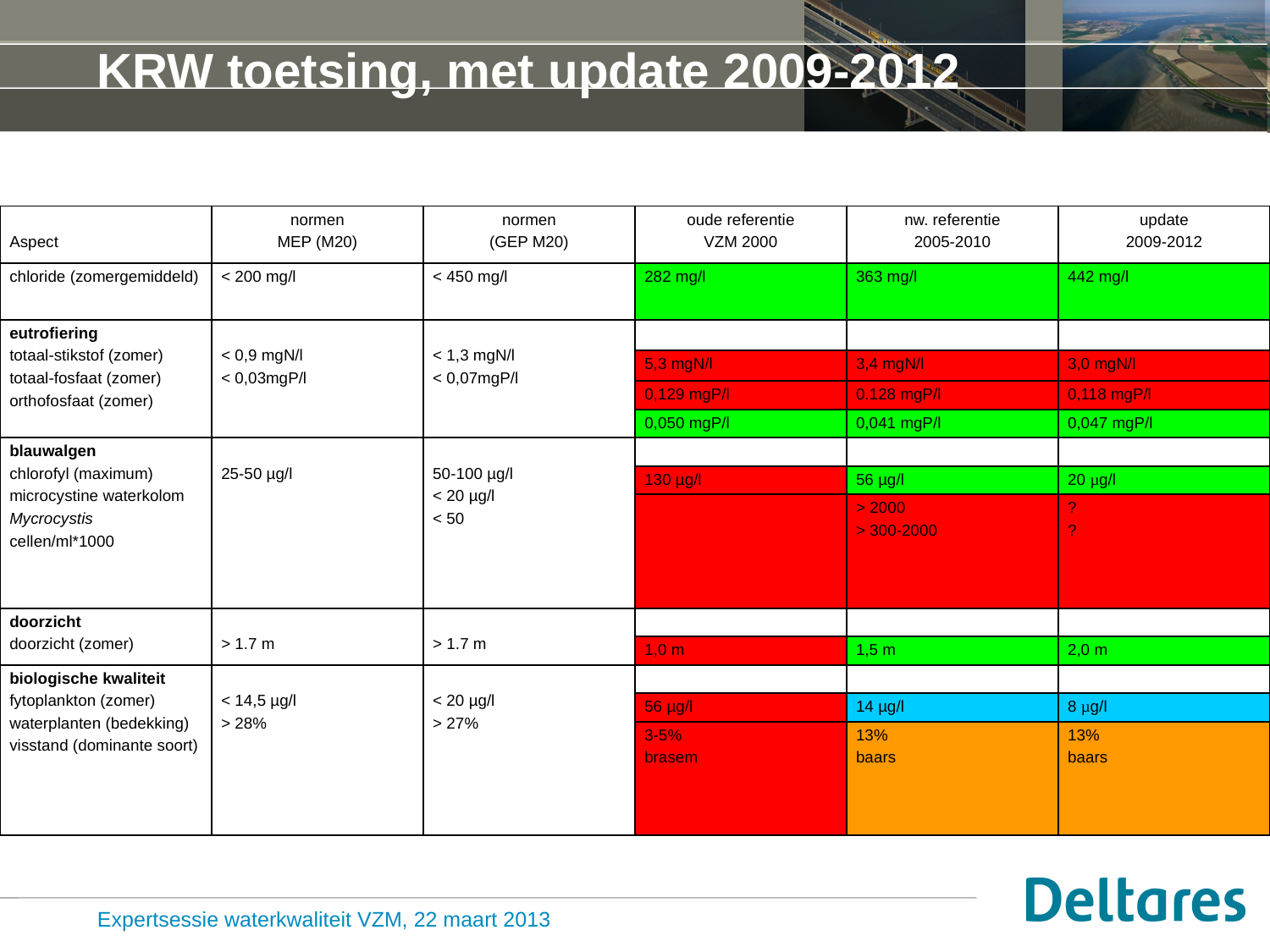

# KRW toetsing, met update 2009-2012
| Aspect | normen MEP (M20) | normen (GEP M20) | oude referentie VZM 2000 | nw. referentie 2005-2010 | update 2009-2012 |
| --- | --- | --- | --- | --- | --- |
| chloride (zomergemiddeld) | < 200 mg/l | < 450 mg/l | 282 mg/l | 363 mg/l | 442 mg/l |
| eutrofiering totaal-stikstof (zomer) totaal-fosfaat (zomer) orthofosfaat (zomer) | < 0,9 mgN/l < 0,03mgP/l | < 1,3 mgN/l < 0,07mgP/l |  |  |  |
|  |  |  | 5,3 mgN/l | 3,4 mgN/l | 3,0 mgN/l |
|  |  |  | 0,129 mgP/l | 0.128 mgP/l | 0,118 mgP/l |
|  |  |  | 0,050 mgP/l | 0,041 mgP/l | 0,047 mgP/l |
| blauwalgen chlorofyl (maximum) microcystine waterkolom Mycrocystis cellen/ml\*1000 | 25-50 µg/l | 50-100 µg/l < 20 µg/l < 50 |  |  |  |
|  |  |  | 130 µg/l | 56 µg/l | 20 µg/l |
|  |  |  |  | > 2000 > 300-2000 | ? ? |
| doorzicht doorzicht (zomer) | > 1.7 m | > 1.7 m |  |  |  |
|  |  |  | 1,0 m | 1,5 m | 2,0 m |
| biologische kwaliteit fytoplankton (zomer) waterplanten (bedekking) visstand (dominante soort) | < 14,5 µg/l > 28% | < 20 µg/l > 27% |  |  |  |
|  |  |  | 56 µg/l | 14 µg/l | 8 µg/l |
|  |  |  | 3-5% brasem | 13% baars | 13% baars |

Expertsessie waterkwaliteit VZM, 22 maart 2013